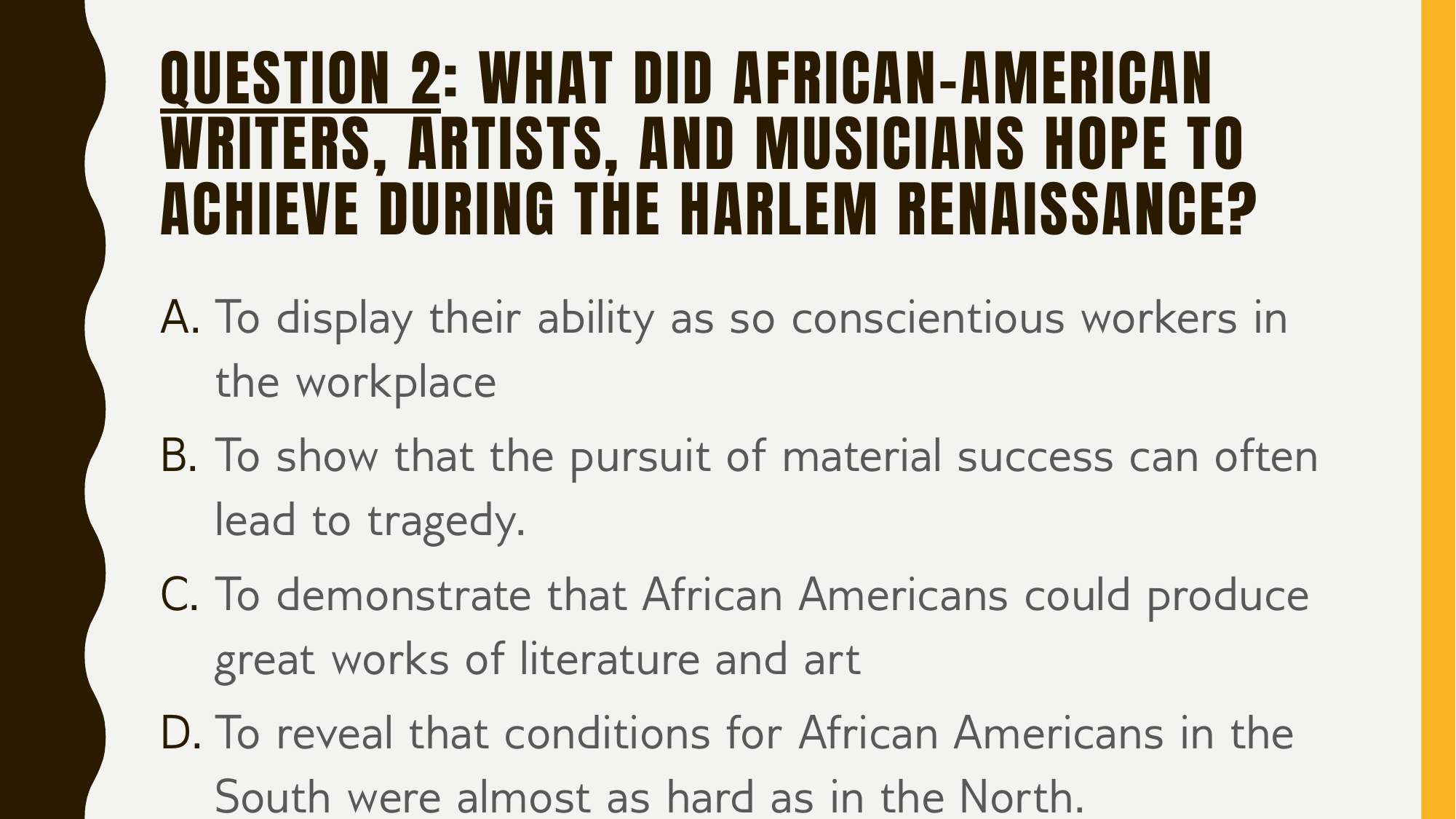

# Question 2: What did African-American writers, artists, and musicians hope to achieve during the Harlem renaissance?
To display their ability as so conscientious workers in the workplace
To show that the pursuit of material success can often lead to tragedy.
To demonstrate that African Americans could produce great works of literature and art
To reveal that conditions for African Americans in the South were almost as hard as in the North.